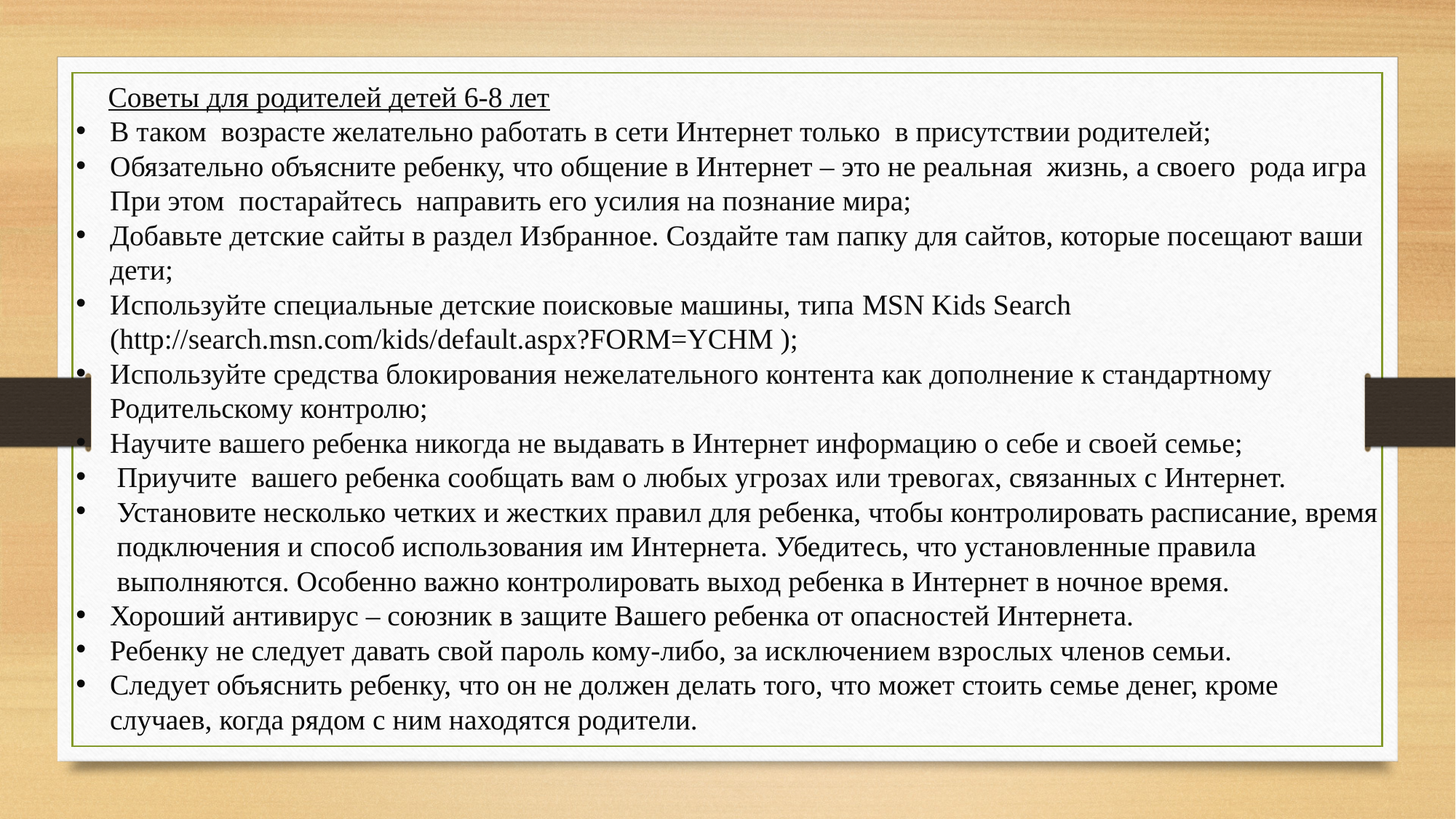

Советы для родителей детей 6-8 лет
В таком  возрасте желательно работать в сети Интернет только  в присутствии родителей;
Обязательно объясните ребенку, что общение в Интернет – это не реальная  жизнь, а своего  рода игра При этом  постарайтесь  направить его усилия на познание мира;
Добавьте детские сайты в раздел Избранное. Создайте там папку для сайтов, которые посещают ваши дети;
Используйте специальные детские поисковые машины, типа MSN Kids Search (http://search.msn.com/kids/default.aspx?FORM=YCHM );
Используйте средства блокирования нежелательного контента как дополнение к стандартному Родительскому контролю;
Научите вашего ребенка никогда не выдавать в Интернет информацию о себе и своей семье;
Приучите  вашего ребенка сообщать вам о любых угрозах или тревогах, связанных с Интернет.
Установите несколько четких и жестких правил для ребенка, чтобы контролировать расписание, время подключения и способ использования им Интернета. Убедитесь, что установленные правила выполняются. Особенно важно контролировать выход ребенка в Интернет в ночное время.
Хороший антивирус – союзник в защите Вашего ребенка от опасностей Интернета.
Ребенку не следует давать свой пароль кому-либо, за исключением взрослых членов семьи.
Следует объяснить ребенку, что он не должен делать того, что может стоить семье денег, кроме случаев, когда рядом с ним находятся родители.